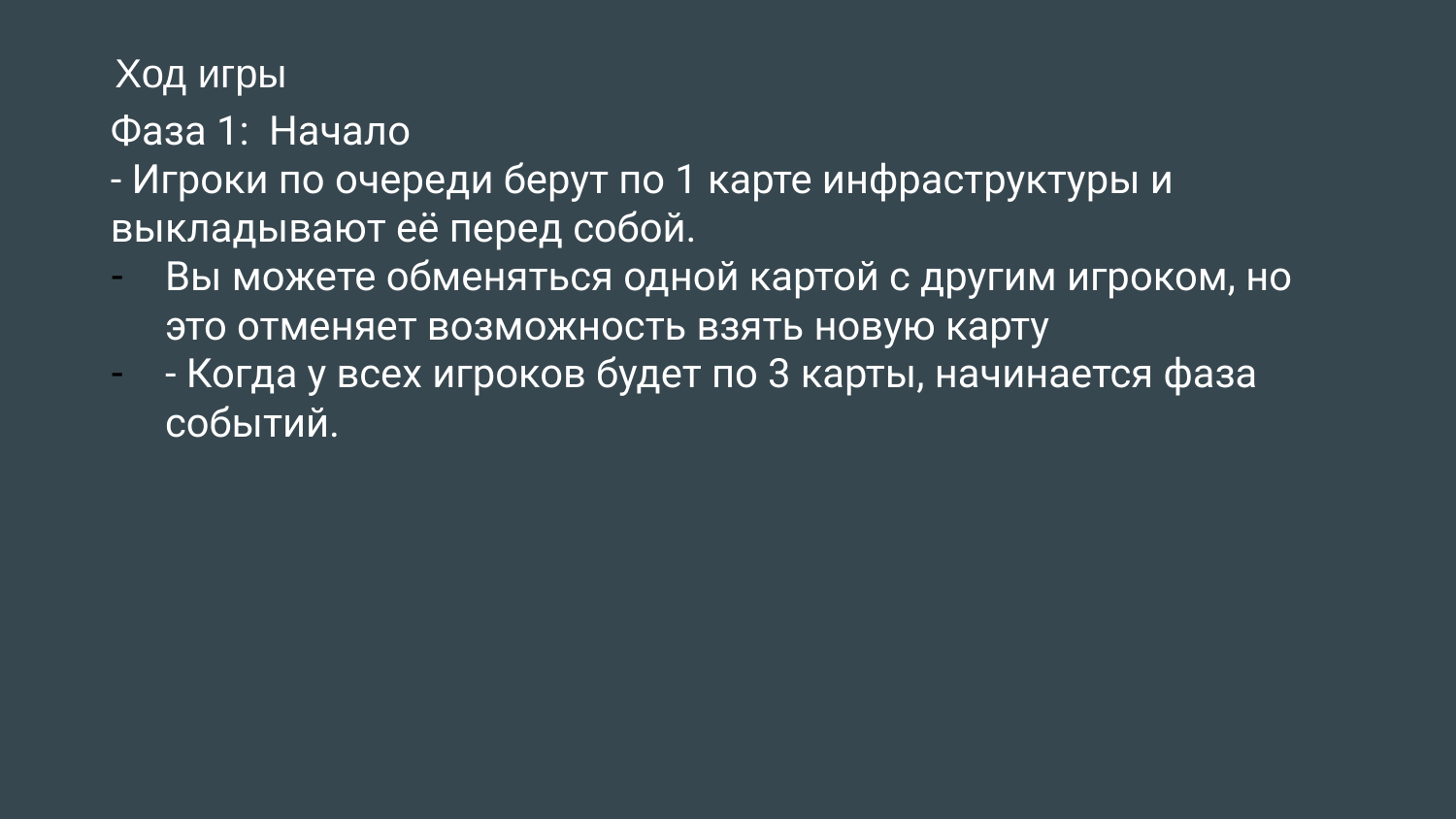

Ход игры
#
Фаза 1:  Начало
- Игроки по очереди берут по 1 карте инфраструктуры и выкладывают её перед собой.
Вы можете обменяться одной картой с другим игроком, но это отменяет возможность взять новую карту
- Когда у всех игроков будет по 3 карты, начинается фаза событий.